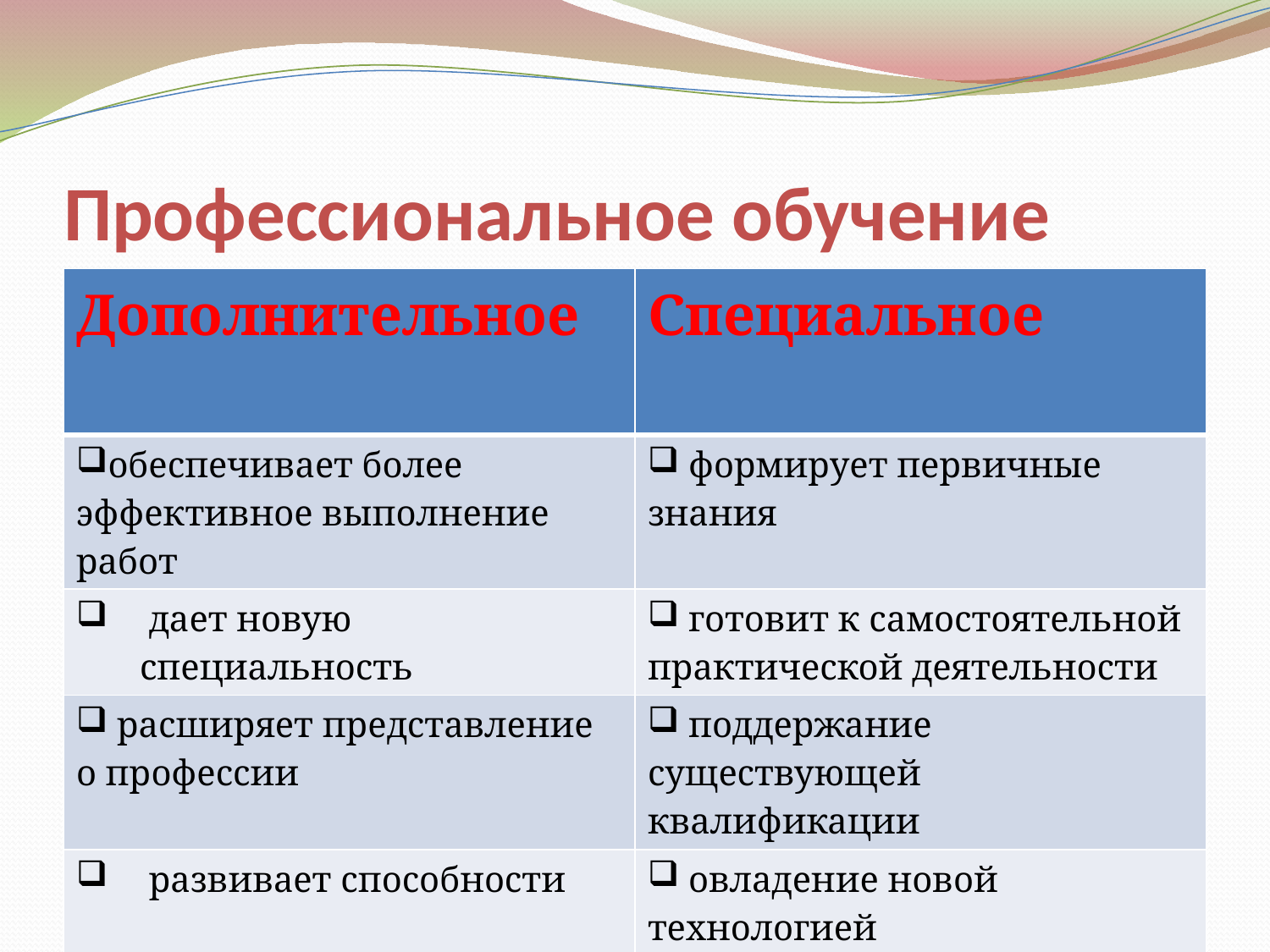

# Профессиональное обучение
| Дополнительное | Специальное |
| --- | --- |
| обеспечивает более эффективное выполнение работ | формирует первичные знания |
| дает новую специальность | готовит к самостоятельной практической деятельности |
| расширяет представление о профессии | поддержание существующей квалификации |
| развивает способности | овладение новой технологией |